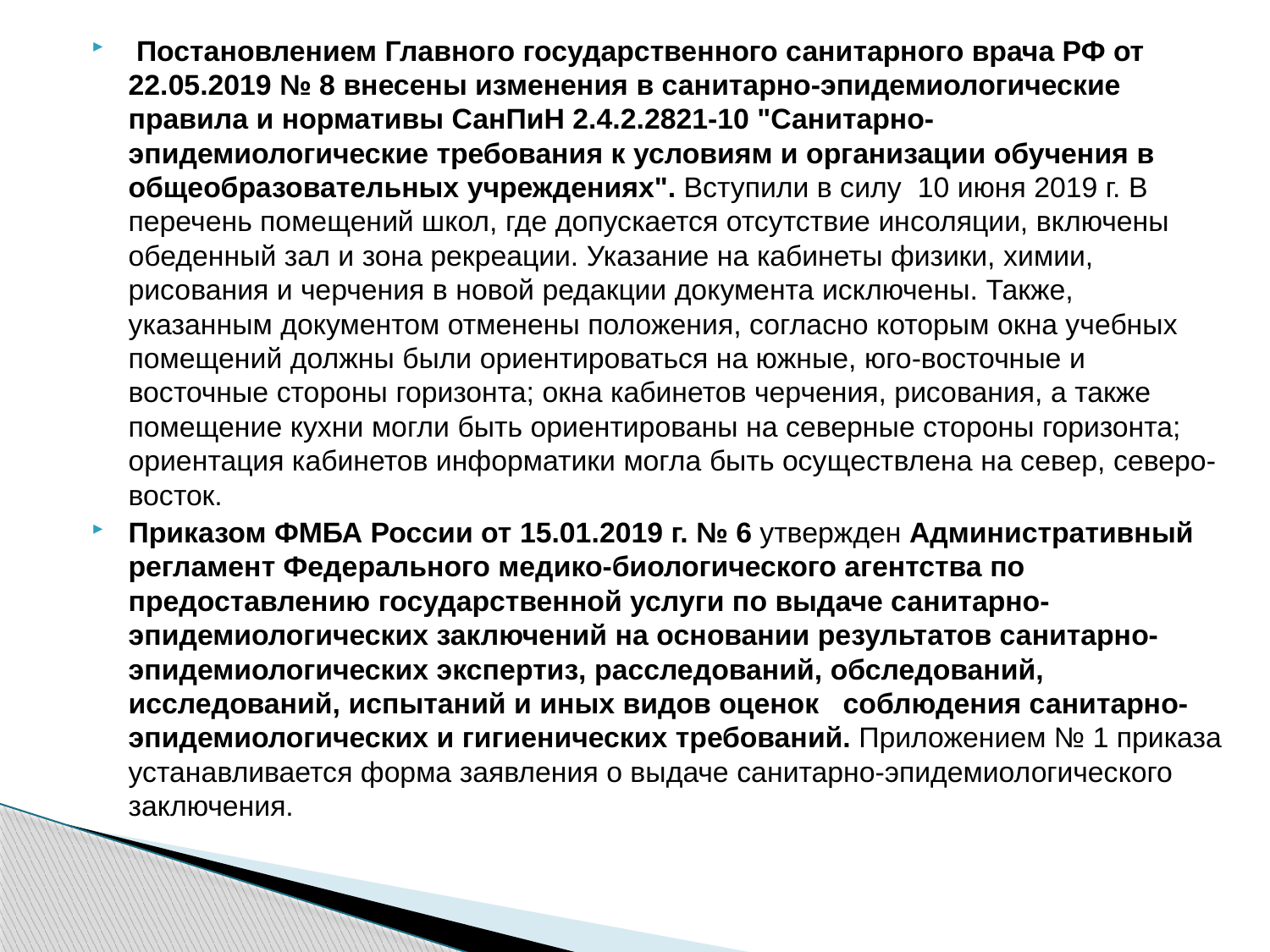

Постановлением Главного государственного санитарного врача РФ от 22.05.2019 № 8 внесены изменения в санитарно-эпидемиологические правила и нормативы СанПиН 2.4.2.2821-10 "Санитарно-эпидемиологические требования к условиям и организации обучения в общеобразовательных учреждениях". Вступили в силу  10 июня 2019 г. В перечень помещений школ, где допускается отсутствие инсоляции, включены обеденный зал и зона рекреации. Указание на кабинеты физики, химии, рисования и черчения в новой редакции документа исключены. Также, указанным документом отменены положения, согласно которым окна учебных помещений должны были ориентироваться на южные, юго-восточные и восточные стороны горизонта; окна кабинетов черчения, рисования, а также помещение кухни могли быть ориентированы на северные стороны горизонта; ориентация кабинетов информатики могла быть осуществлена на север, северо-восток.
Приказом ФМБА России от 15.01.2019 г. № 6 утвержден Административный регламент Федерального медико-биологического агентства по предоставлению государственной услуги по выдаче санитарно-эпидемиологических заключений на основании результатов санитарно-эпидемиологических экспертиз, расследований, обследований, исследований, испытаний и иных видов оценок   соблюдения санитарно-эпидемиологических и гигиенических требований. Приложением № 1 приказа устанавливается форма заявления о выдаче санитарно-эпидемиологического заключения.